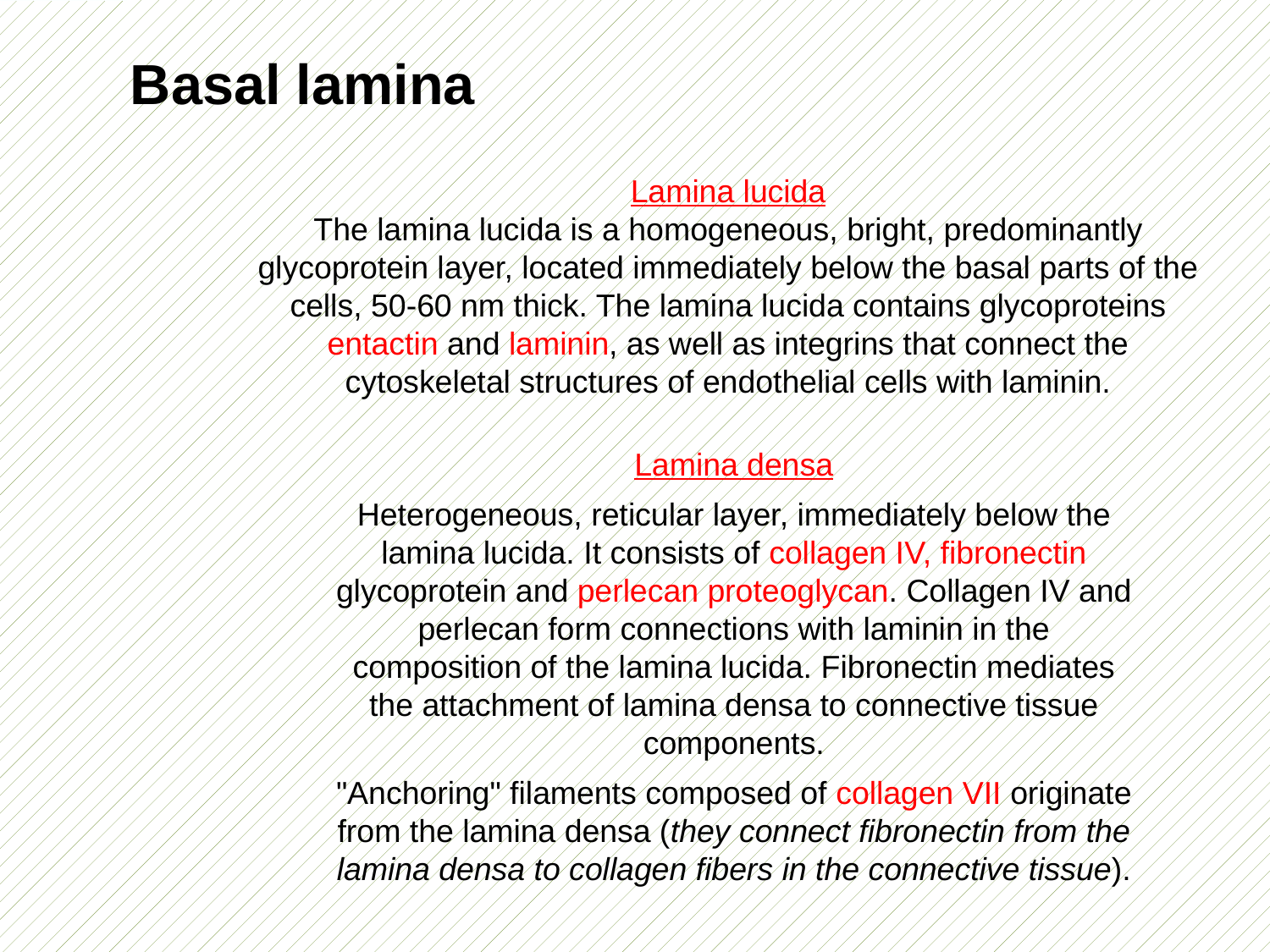

Basal lamina
# Lamina lucida The lamina lucida is a homogeneous, bright, predominantly glycoprotein layer, located immediately below the basal parts of the cells, 50-60 nm thick. The lamina lucida contains glycoproteins entactin and laminin, as well as integrins that connect the cytoskeletal structures of endothelial cells with laminin.
Lamina densa
Heterogeneous, reticular layer, immediately below the lamina lucida. It consists of collagen IV, fibronectin glycoprotein and perlecan proteoglycan. Collagen IV and perlecan form connections with laminin in the composition of the lamina lucida. Fibronectin mediates the attachment of lamina densa to connective tissue components.
"Anchoring" filaments composed of collagen VII originate from the lamina densa (they connect fibronectin from the lamina densa to collagen fibers in the connective tissue).